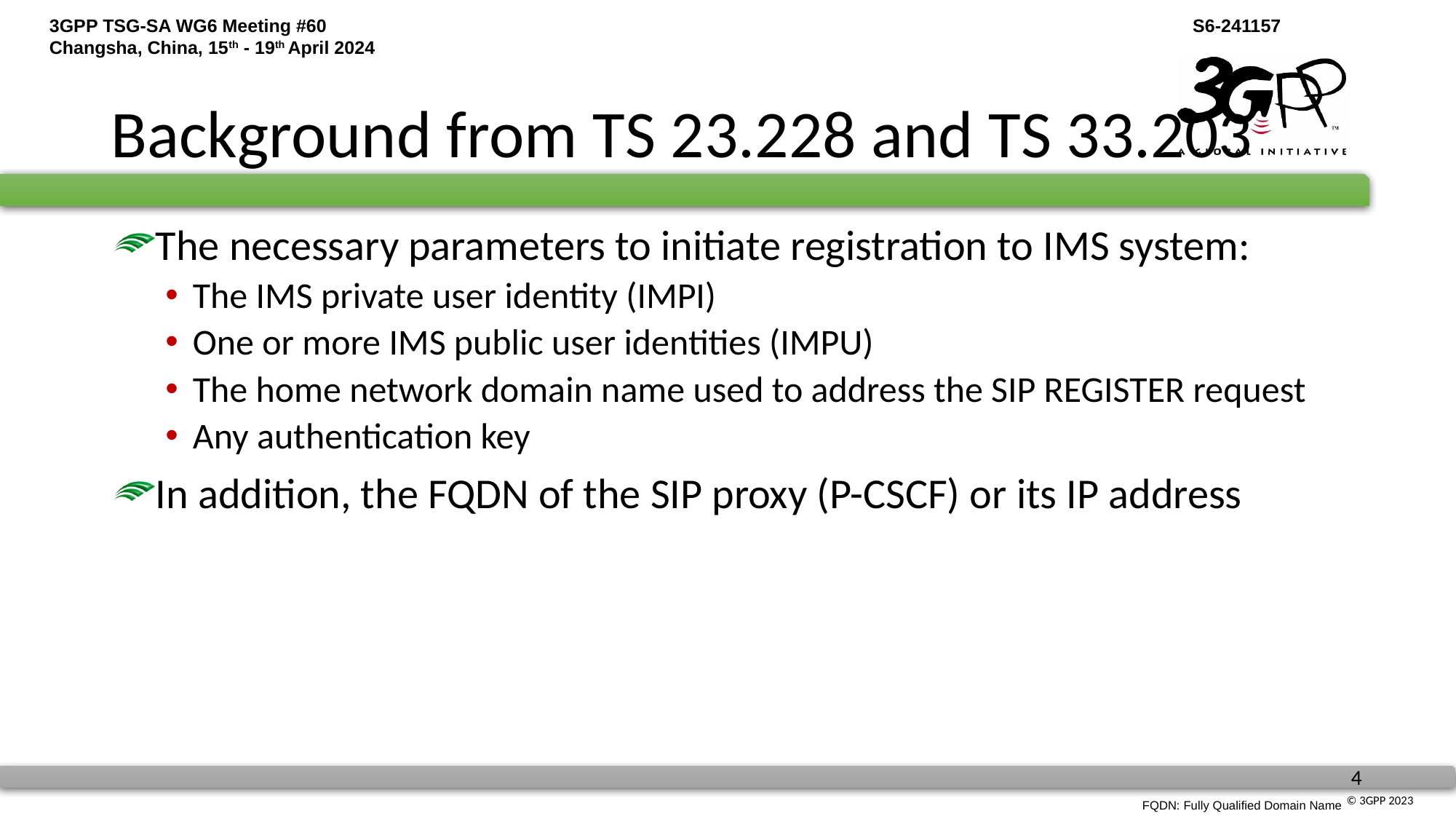

# Background from TS 23.228 and TS 33.203
The necessary parameters to initiate registration to IMS system:
The IMS private user identity (IMPI)
One or more IMS public user identities (IMPU)
The home network domain name used to address the SIP REGISTER request
Any authentication key
In addition, the FQDN of the SIP proxy (P-CSCF) or its IP address

FQDN: Fully Qualified Domain Name